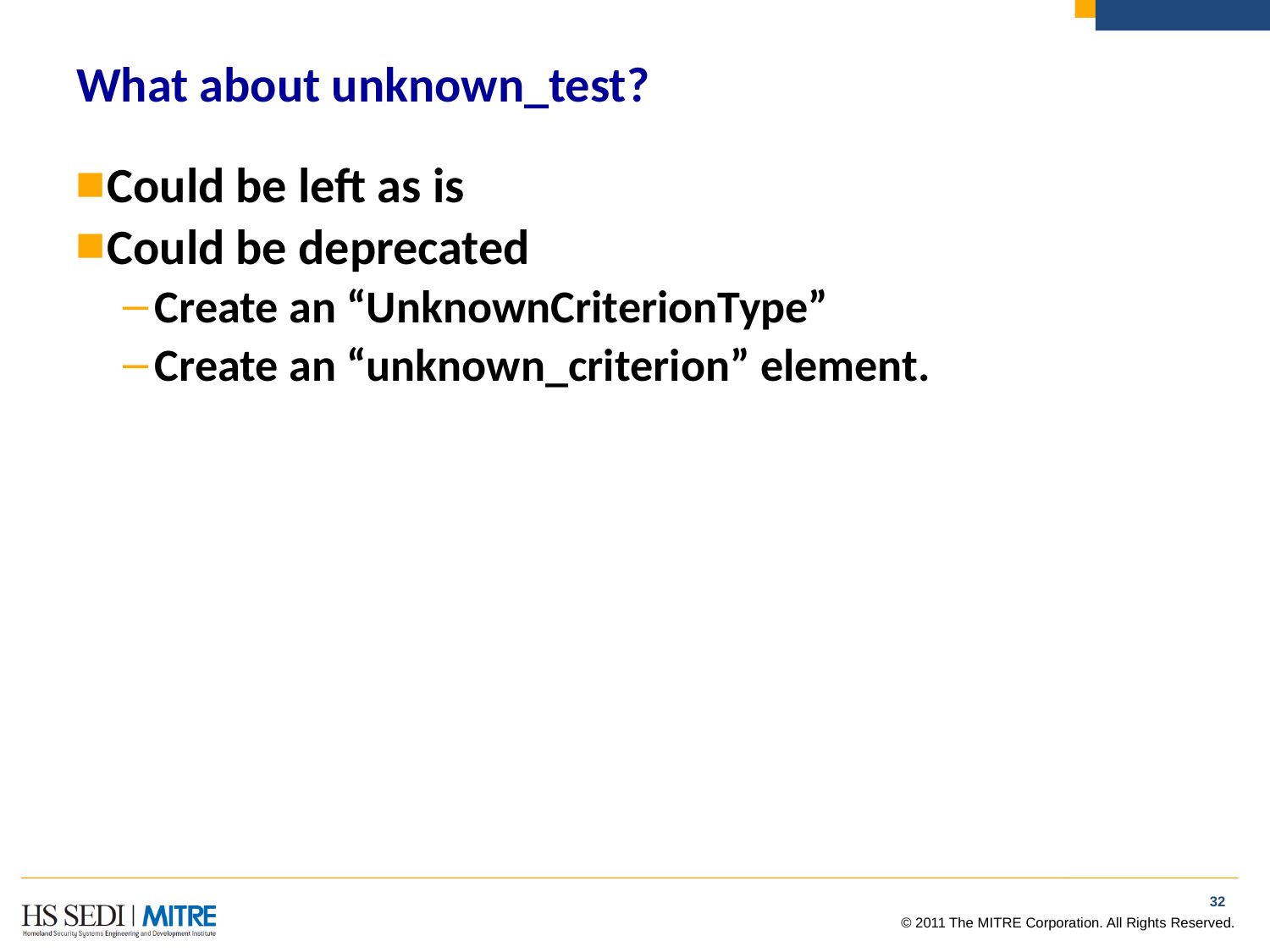

# What about unknown_test?
Could be left as is
Could be deprecated
Create an “UnknownCriterionType”
Create an “unknown_criterion” element.
32